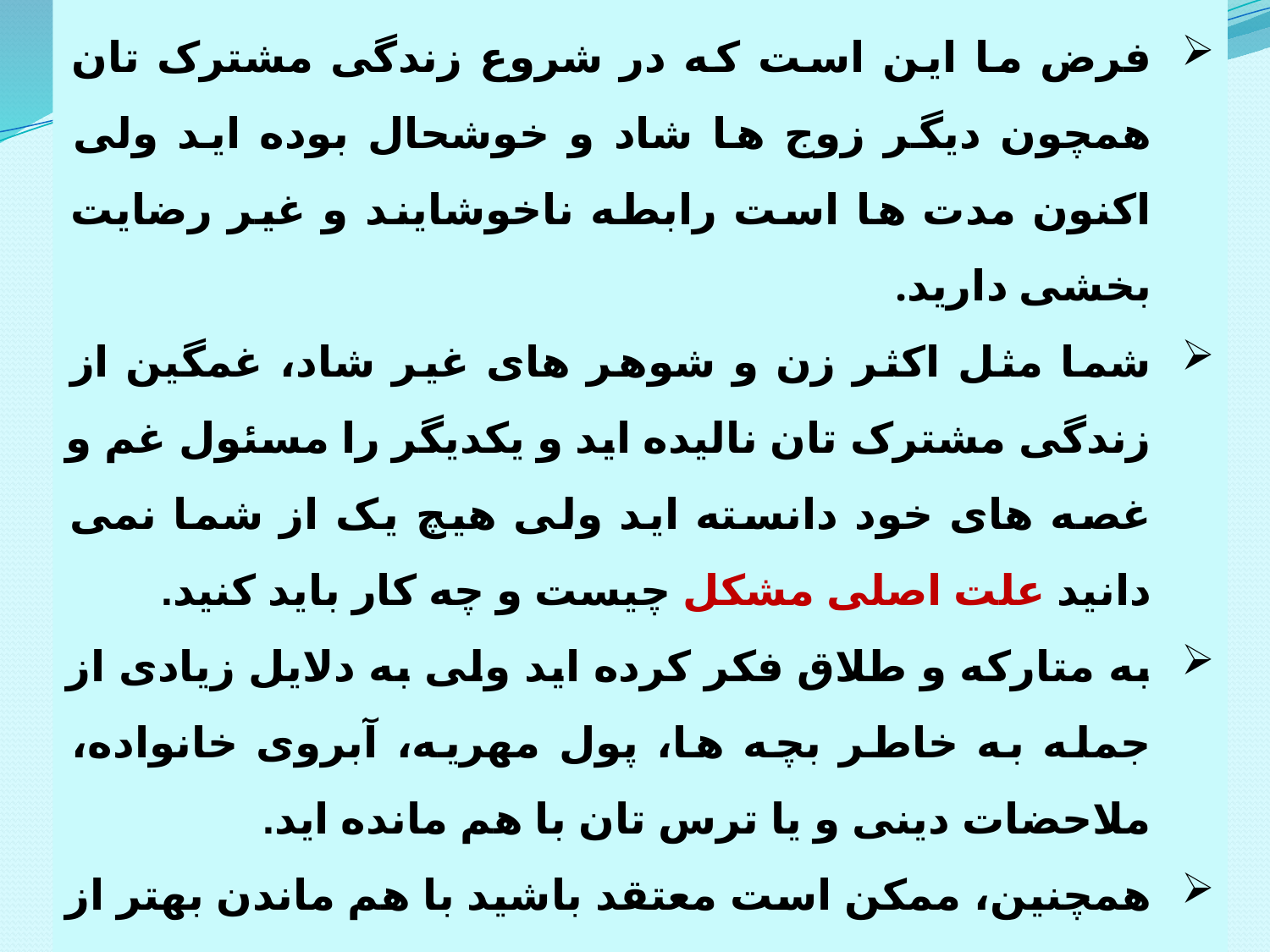

فرض ما این است که در شروع زندگی مشترک تان همچون دیگر زوج ها شاد و خوشحال بوده اید ولی اکنون مدت ها است رابطه ناخوشایند و غیر رضایت بخشی دارید.
شما مثل اکثر زن و شوهر های غیر شاد، غمگین از زندگی مشترک تان نالیده اید و یکدیگر را مسئول غم و غصه های خود دانسته اید ولی هیچ یک از شما نمی دانید علت اصلی مشکل چیست و چه کار باید کنید.
به متارکه و طلاق فکر کرده اید ولی به دلایل زیادی از جمله به خاطر بچه ها، پول مهریه، آبروی خانواده، ملاحضات دینی و یا ترس تان با هم مانده اید.
همچنین، ممکن است معتقد باشید با هم ماندن بهتر از طلاق است.